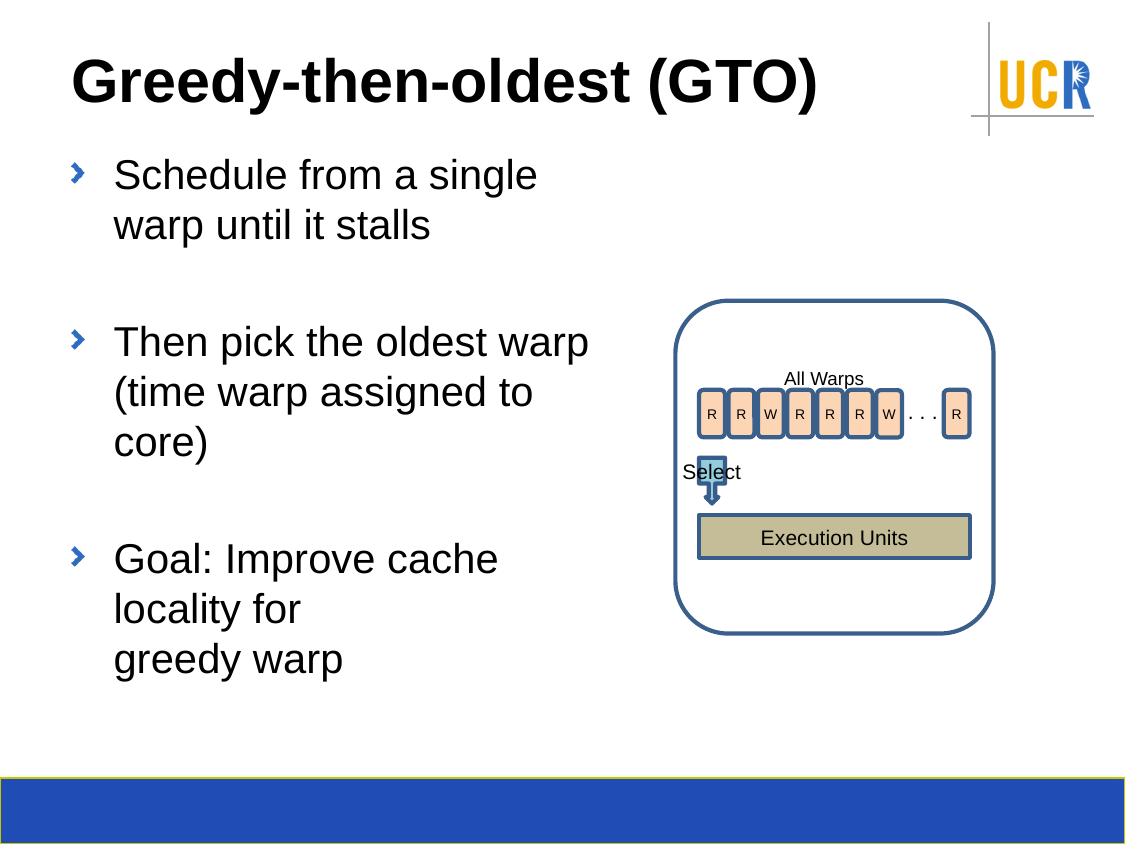

# Greedy-then-oldest (GTO)
Schedule from a single warp until it stalls

Then pick the oldest warp
(time warp assigned to core)

Goal: Improve cache locality for
greedy warp

All Warps
R
R
W
R
R
R
R
W
. . .
Select
Execution Units